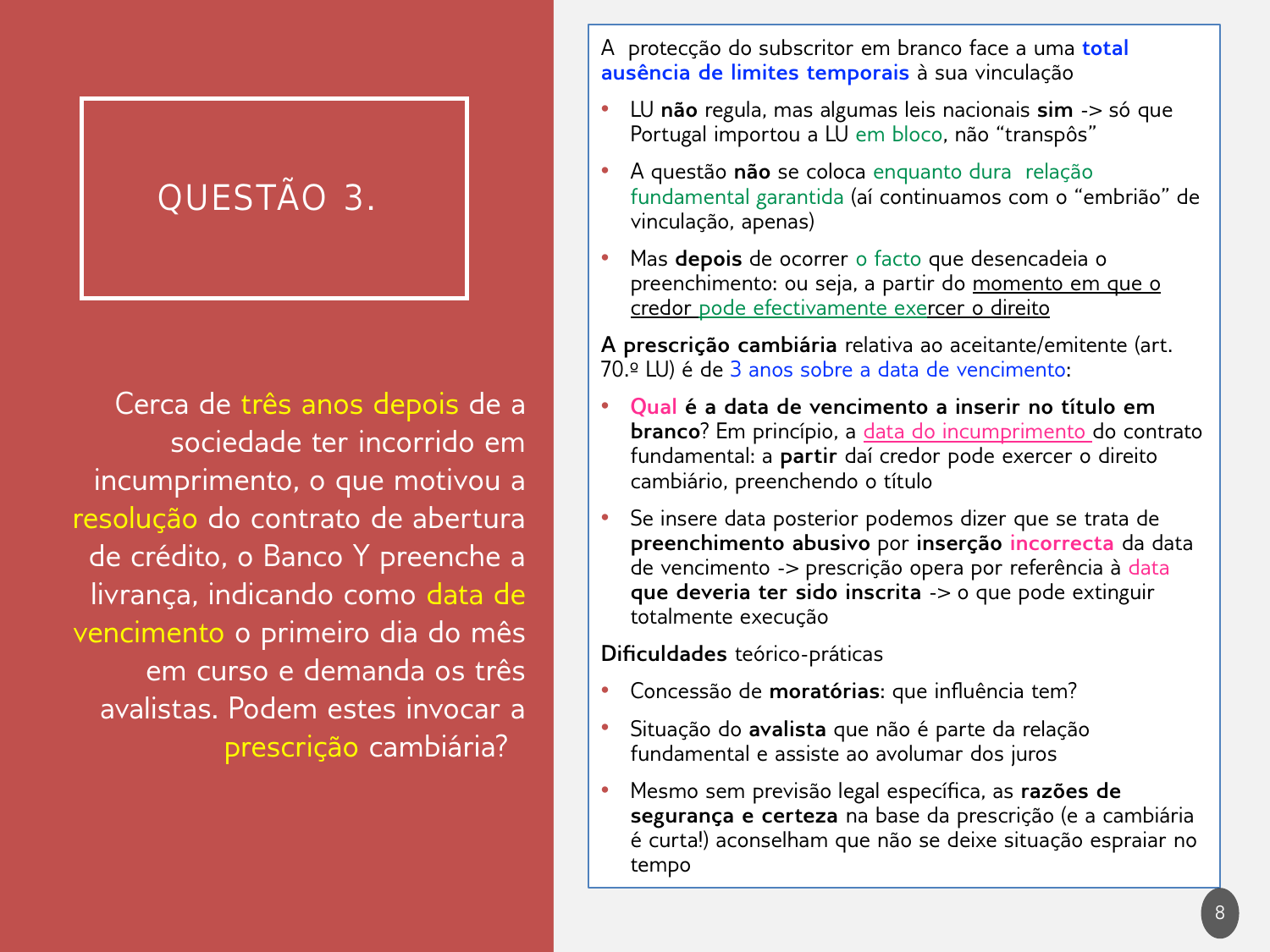

A  protecção do subscritor em branco face a uma total ausência de limites temporais à sua vinculação
LU não regula, mas algumas leis nacionais sim -> só que Portugal importou a LU em bloco, não “transpôs”
A questão não se coloca enquanto dura  relação fundamental garantida (aí continuamos com o “embrião” de vinculação, apenas)
Mas depois de ocorrer o facto que desencadeia o preenchimento: ou seja, a partir do momento em que o credor pode efectivamente exercer o direito
A prescrição cambiária relativa ao aceitante/emitente (art. 70.º LU) é de 3 anos sobre a data de vencimento:
Qual é a data de vencimento a inserir no título em branco? Em princípio, a data do incumprimento do contrato fundamental: a partir daí credor pode exercer o direito cambiário, preenchendo o título
Se insere data posterior podemos dizer que se trata de preenchimento abusivo por inserção incorrecta da data de vencimento -> prescrição opera por referência à data que deveria ter sido inscrita -> o que pode extinguir totalmente execução
Dificuldades teórico-práticas
Concessão de moratórias: que influência tem?
Situação do avalista que não é parte da relação fundamental e assiste ao avolumar dos juros
Mesmo sem previsão legal específica, as razões de segurança e certeza na base da prescrição (e a cambiária é curta!) aconselham que não se deixe situação espraiar no tempo

# Questão 3.
Cerca de três anos depois de a sociedade ter incorrido em incumprimento, o que motivou a resolução do contrato de abertura de crédito, o Banco Y preenche a livrança, indicando como data de vencimento o primeiro dia do mês em curso e demanda os três avalistas. Podem estes invocar a prescrição cambiária?
8